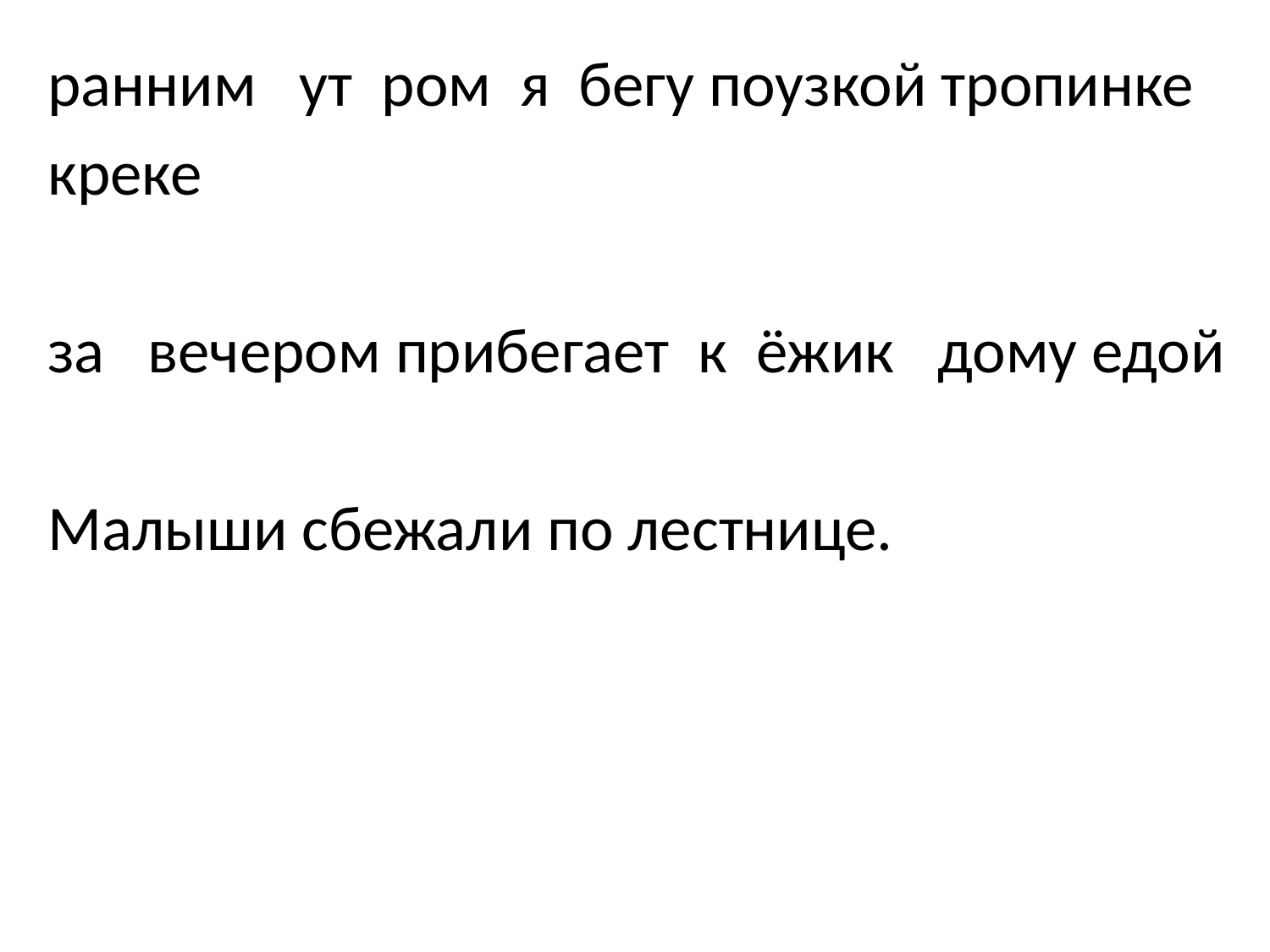

ранним   ут  ром  я  бегу поузкой тропинке
креке

за   вечером прибегает  к  ёжик   дому едой

Малыши сбежали по лестнице.